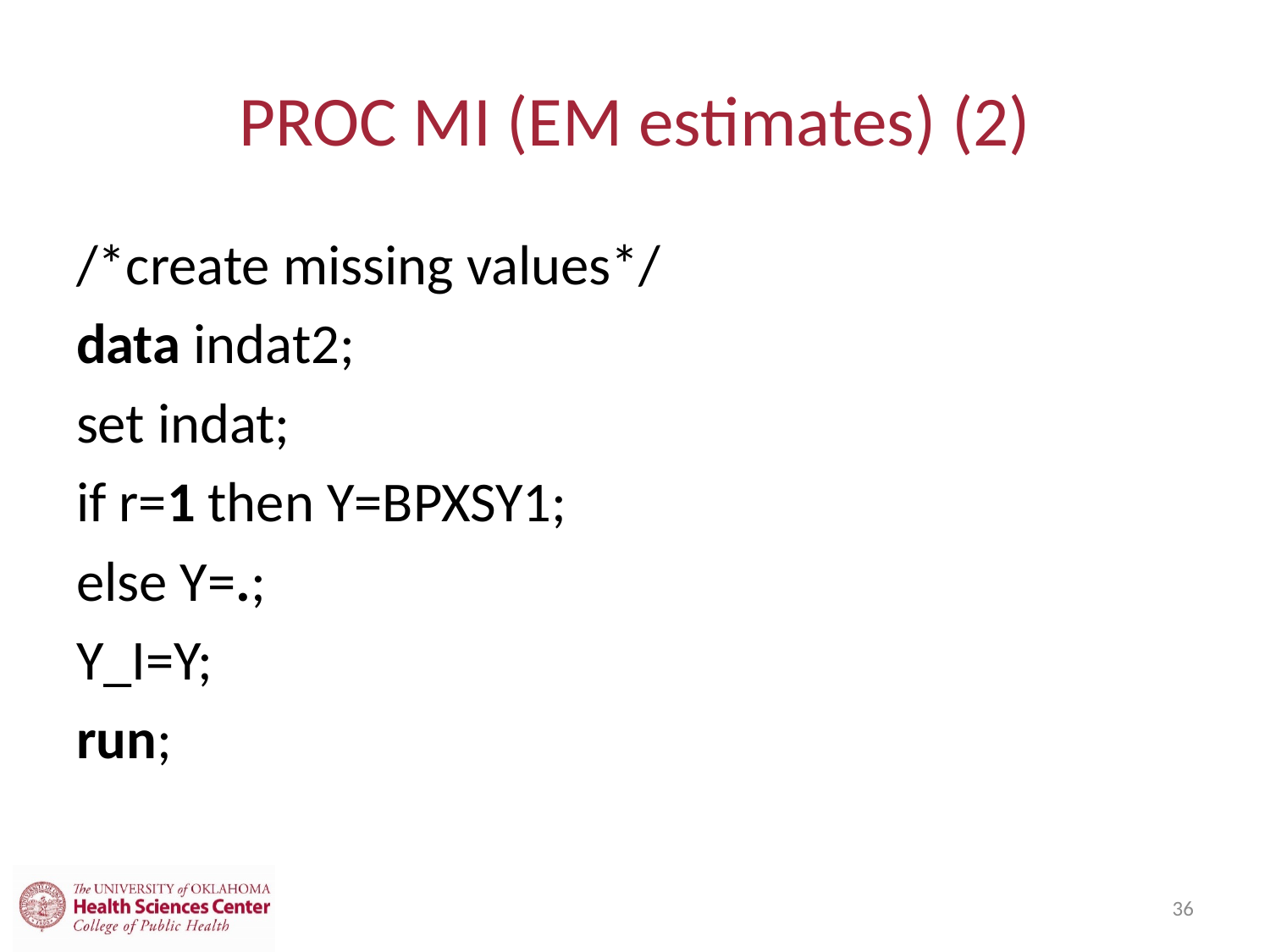

# PROC MI (EM estimates) (2)
/*create missing values*/
data indat2;
set indat;
if r=1 then Y=BPXSY1;
else Y=.;
Y_I=Y;
run;
36